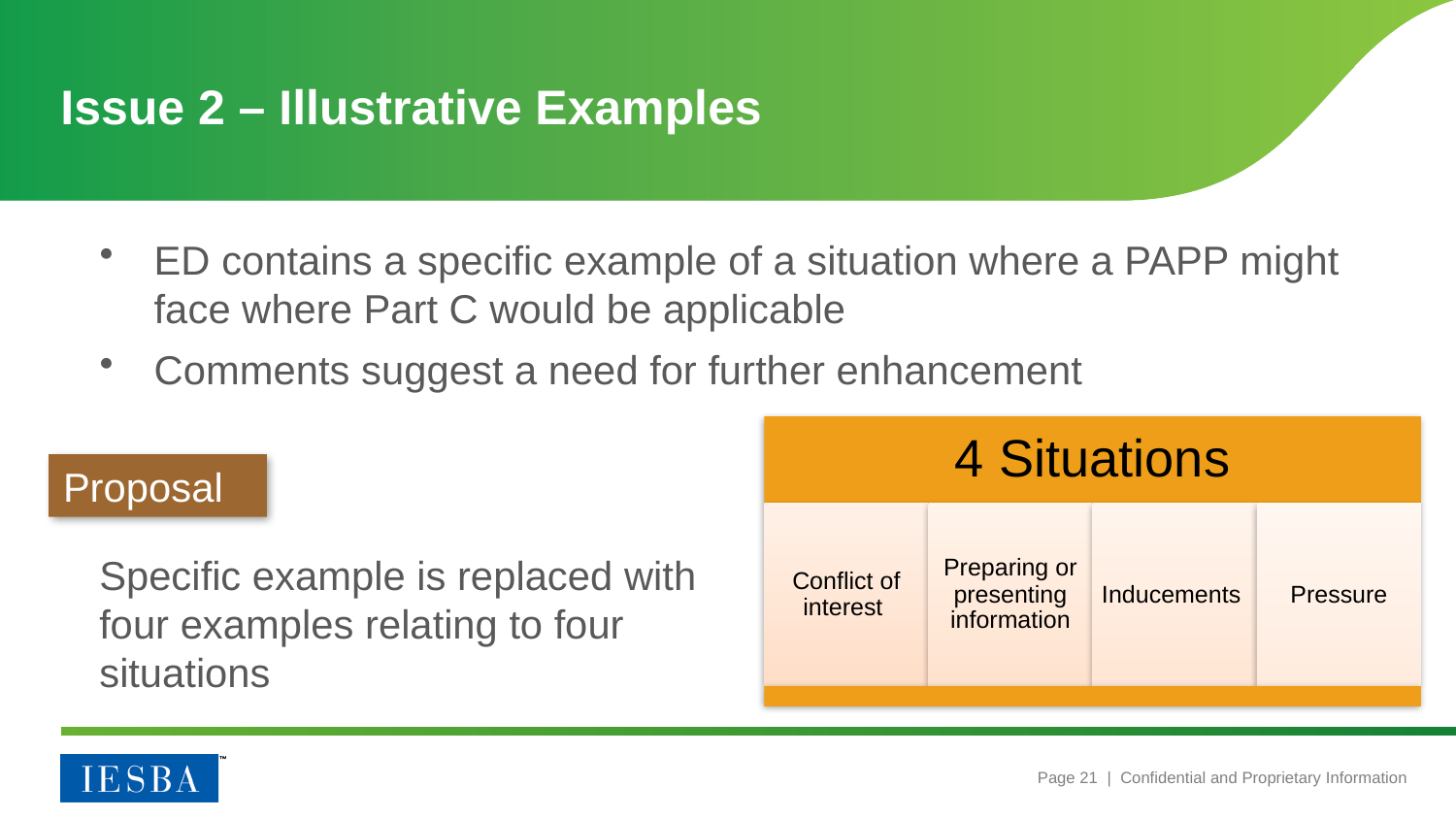

# Issue 2 – Illustrative Examples
ED contains a specific example of a situation where a PAPP might face where Part C would be applicable
Comments suggest a need for further enhancement

4 Situations
Conflict of interest
Preparing or presenting information
Inducements
Pressure
Proposal
Specific example is replaced with four examples relating to four situations